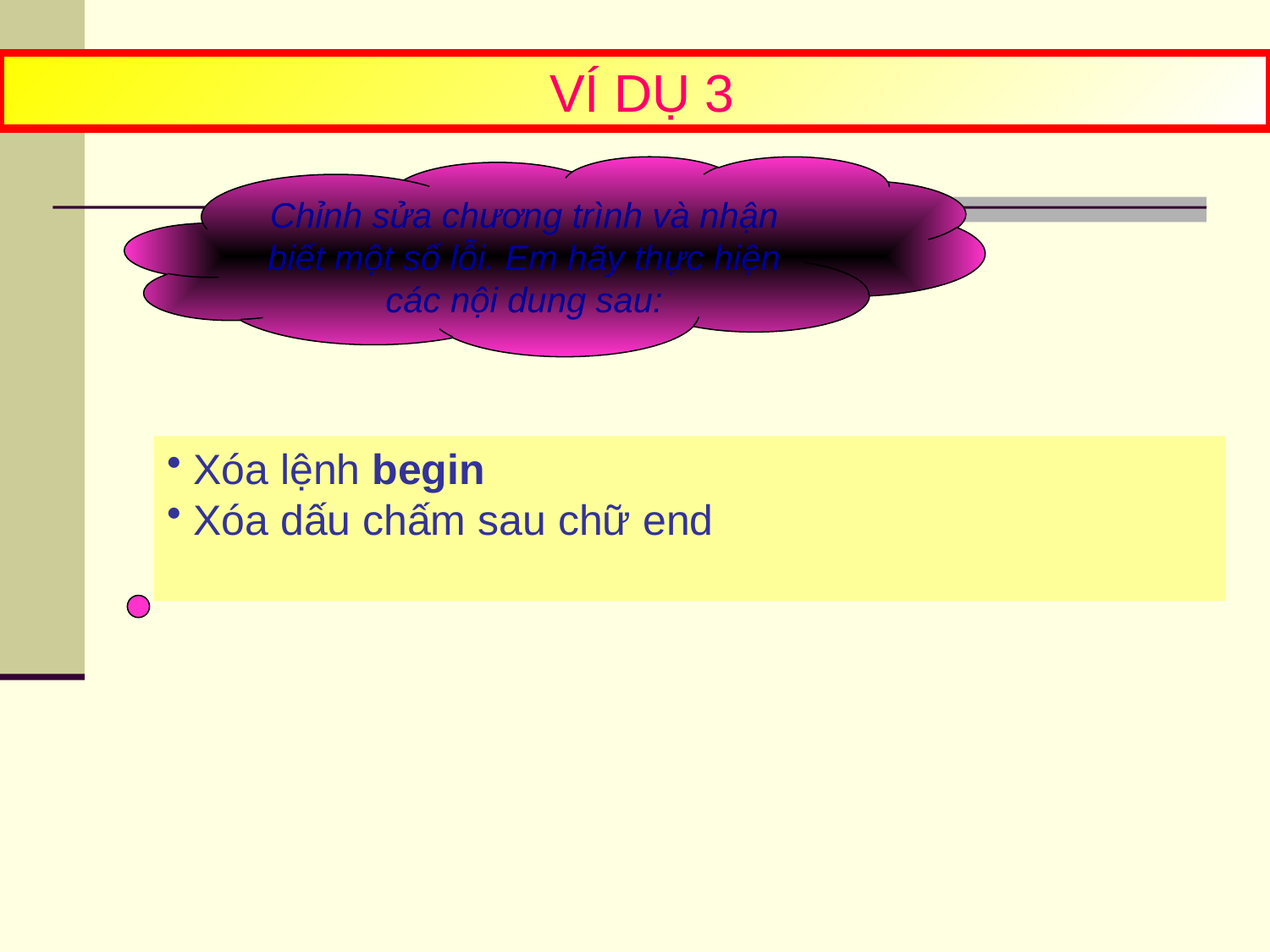

VÍ DỤ 3
Chỉnh sửa chương trình và nhận biết một số lỗi. Em hãy thực hiện các nội dung sau:
 Xóa lệnh begin
 Xóa dấu chấm sau chữ end